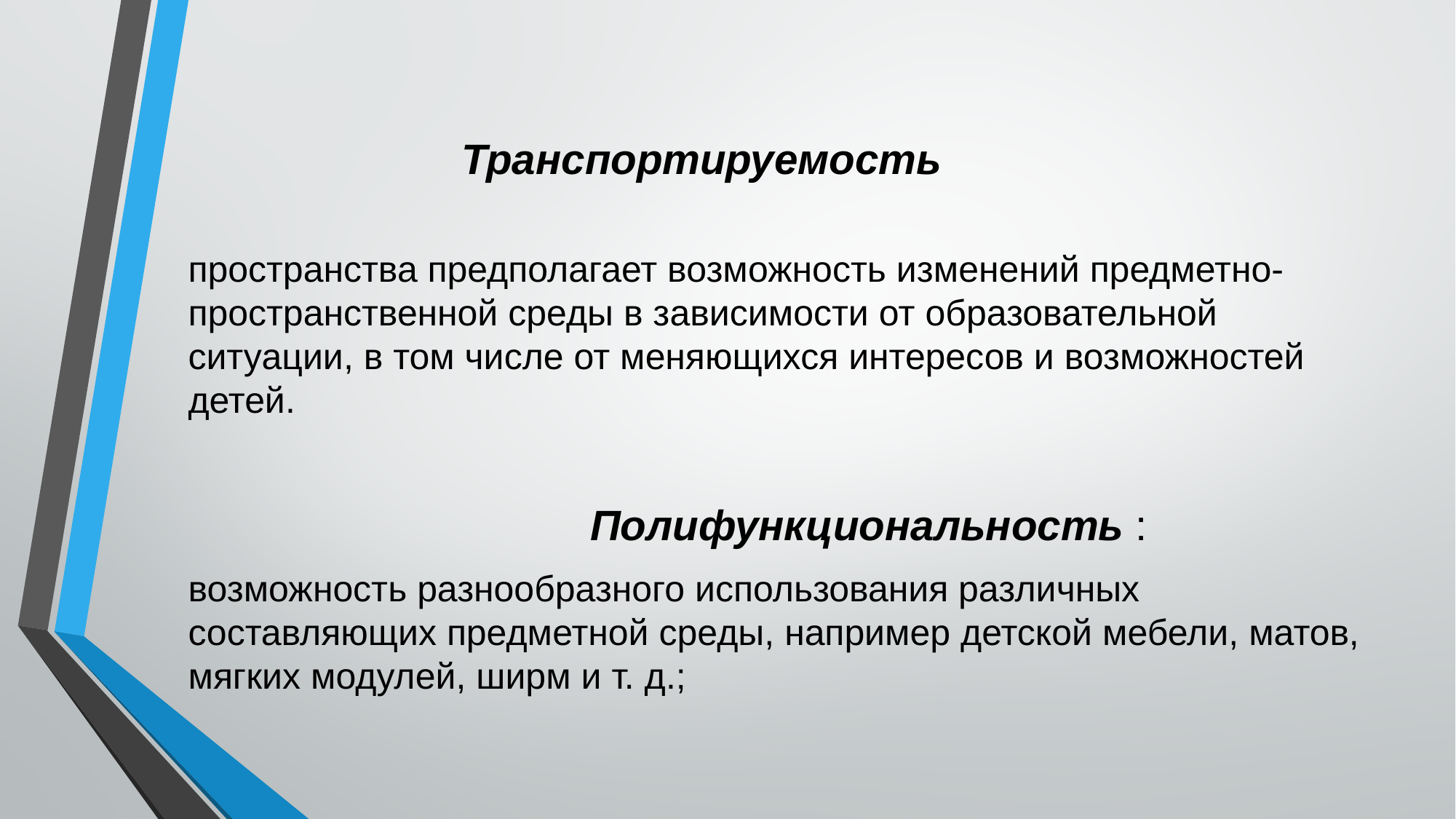

# Транспортируемость
пространства предполагает возможность изменений предметно-пространственной среды в зависимости от образовательной ситуации, в том числе от меняющихся интересов и возможностей детей.

                                  Полифункциональность :
возможность разнообразного использования различных составляющих предметной среды, например детской мебели, матов, мягких модулей, ширм и т. д.;